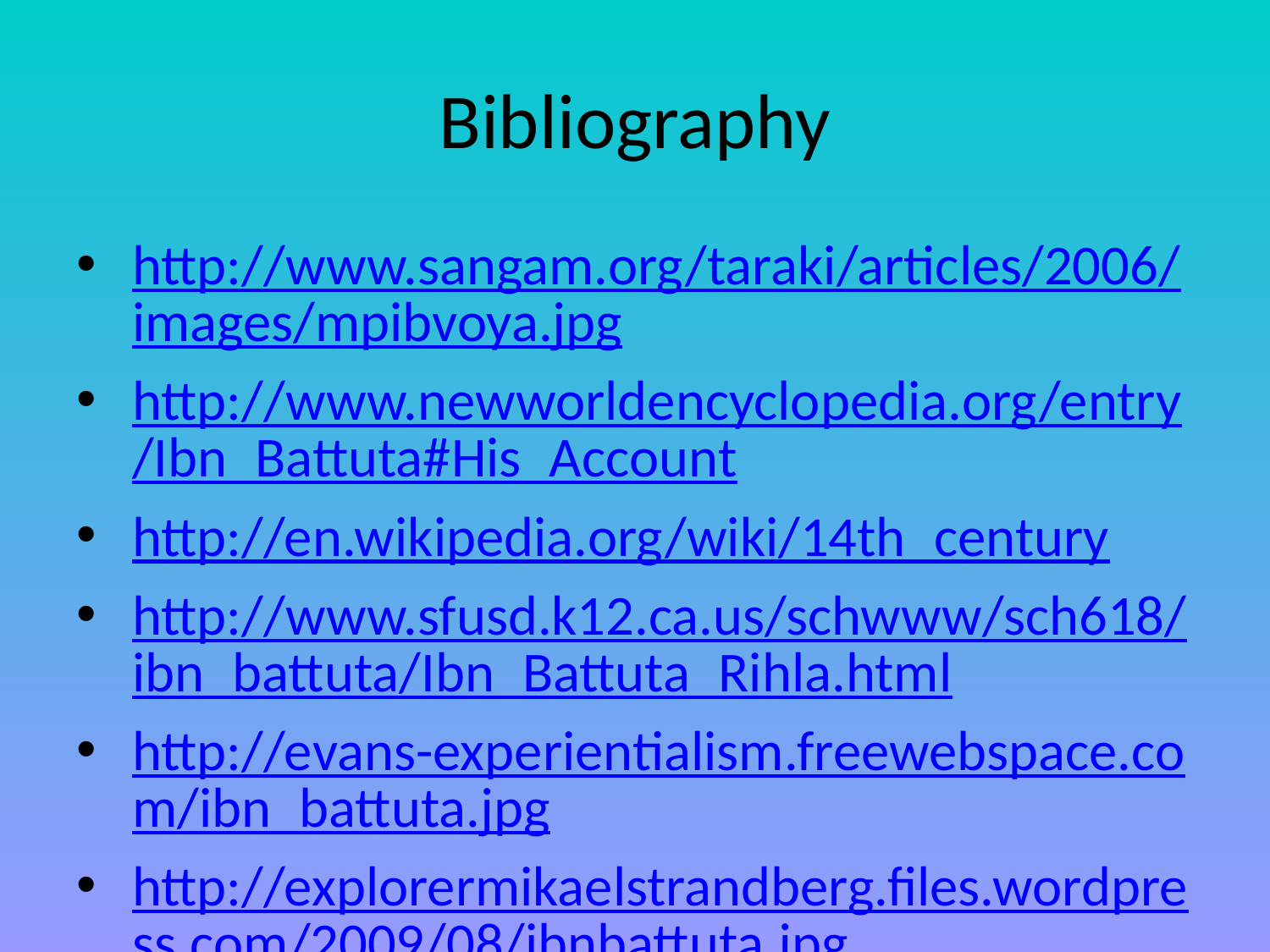

# Bibliography
http://www.sangam.org/taraki/articles/2006/images/mpibvoya.jpg
http://www.newworldencyclopedia.org/entry/Ibn_Battuta#His_Account
http://en.wikipedia.org/wiki/14th_century
http://www.sfusd.k12.ca.us/schwww/sch618/ibn_battuta/Ibn_Battuta_Rihla.html
http://evans-experientialism.freewebspace.com/ibn_battuta.jpg
http://explorermikaelstrandberg.files.wordpress.com/2009/08/ibnbattuta.jpg